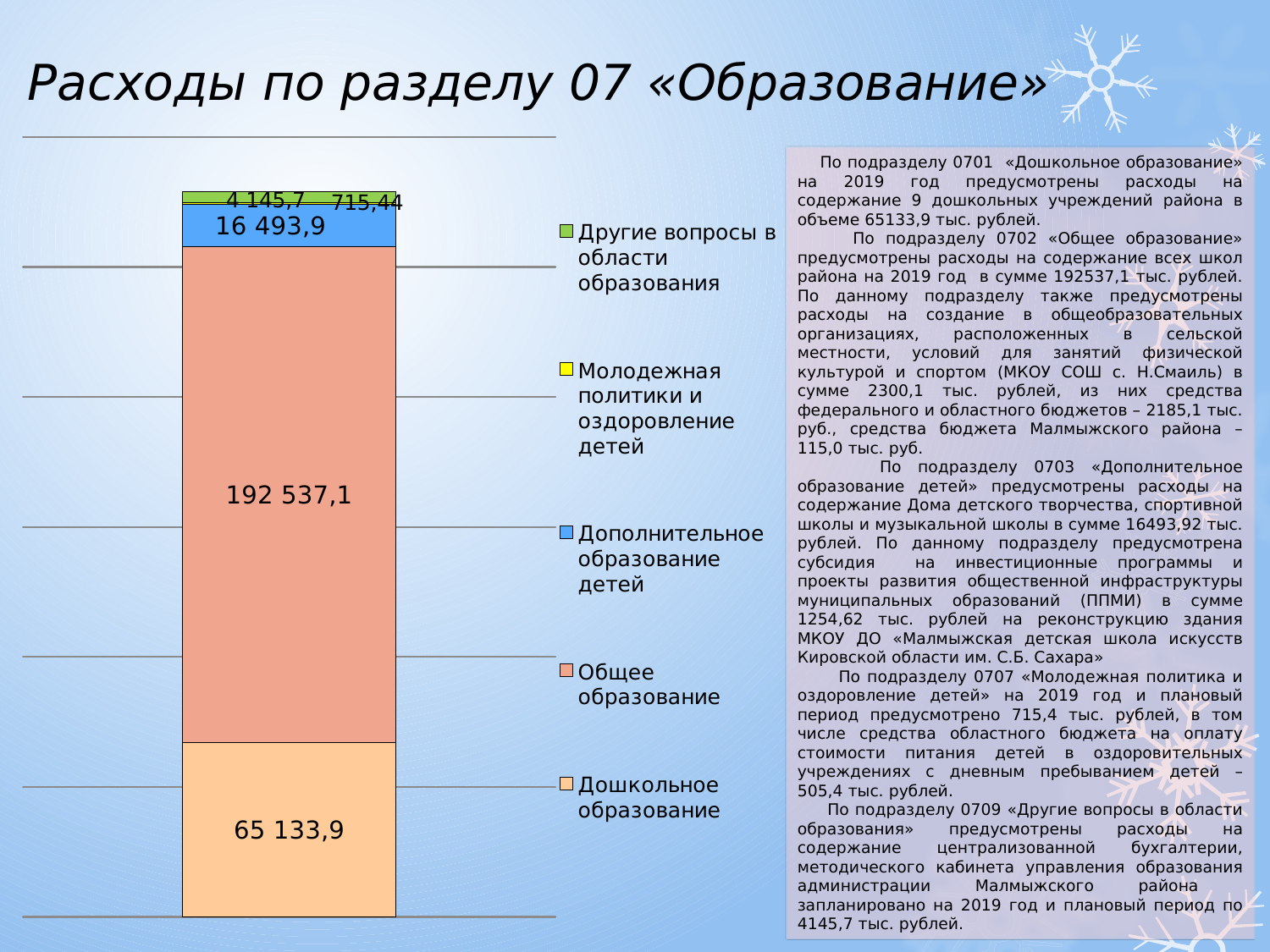

# Расходы по разделу 07 «Образование»

### Chart

| Category | Дошкольное образование | Общее образование | Дополнительное образование детей | Молодежная политики и оздоровление детей | Другие вопросы в области образования |
|---|---|---|---|---|---|
| Категория 1 | 67133.9 | 190537.1 | 16493.919999999995 | 715.4 | 4145.7 |
     По подразделу 0701  «Дошкольное образование» на 2019 год предусмотрены расходы на содержание 9 дошкольных учреждений района в объеме 65133,9 тыс. рублей.
     По подразделу 0702 «Общее образование» предусмотрены расходы на содержание всех школ района на 2019 год  в сумме 192537,1 тыс. рублей. По данному подразделу также предусмотрены расходы на создание в общеобразовательных организациях, расположенных в сельской местности, условий для занятий физической культурой и спортом (МКОУ СОШ с. Н.Смаиль) в сумме 2300,1 тыс. рублей, из них средства федерального и областного бюджетов – 2185,1 тыс. руб., средства бюджета Малмыжского района – 115,0 тыс. руб.
     По подразделу 0703 «Дополнительное образование детей» предусмотрены расходы на содержание Дома детского творчества, спортивной школы и музыкальной школы в сумме 16493,92 тыс. рублей. По данному подразделу предусмотрена субсидия  на инвестиционные программы и проекты развития общественной инфраструктуры муниципальных образований (ППМИ) в сумме 1254,62 тыс. рублей на реконструкцию здания МКОУ ДО «Малмыжская детская школа искусств Кировской области им. С.Б. Сахара»
      По подразделу 0707 «Молодежная политика и оздоровление детей» на 2019 год и плановый период предусмотрено 715,4 тыс. рублей, в том числе средства областного бюджета на оплату стоимости питания детей в оздоровительных учреждениях с дневным пребыванием детей – 505,4 тыс. рублей.
     По подразделу 0709 «Другие вопросы в области образования» предусмотрены расходы на содержание централизованной бухгалтерии, методического кабинета управления образования администрации Малмыжского района  запланировано на 2019 год и плановый период по 4145,7 тыс. рублей.